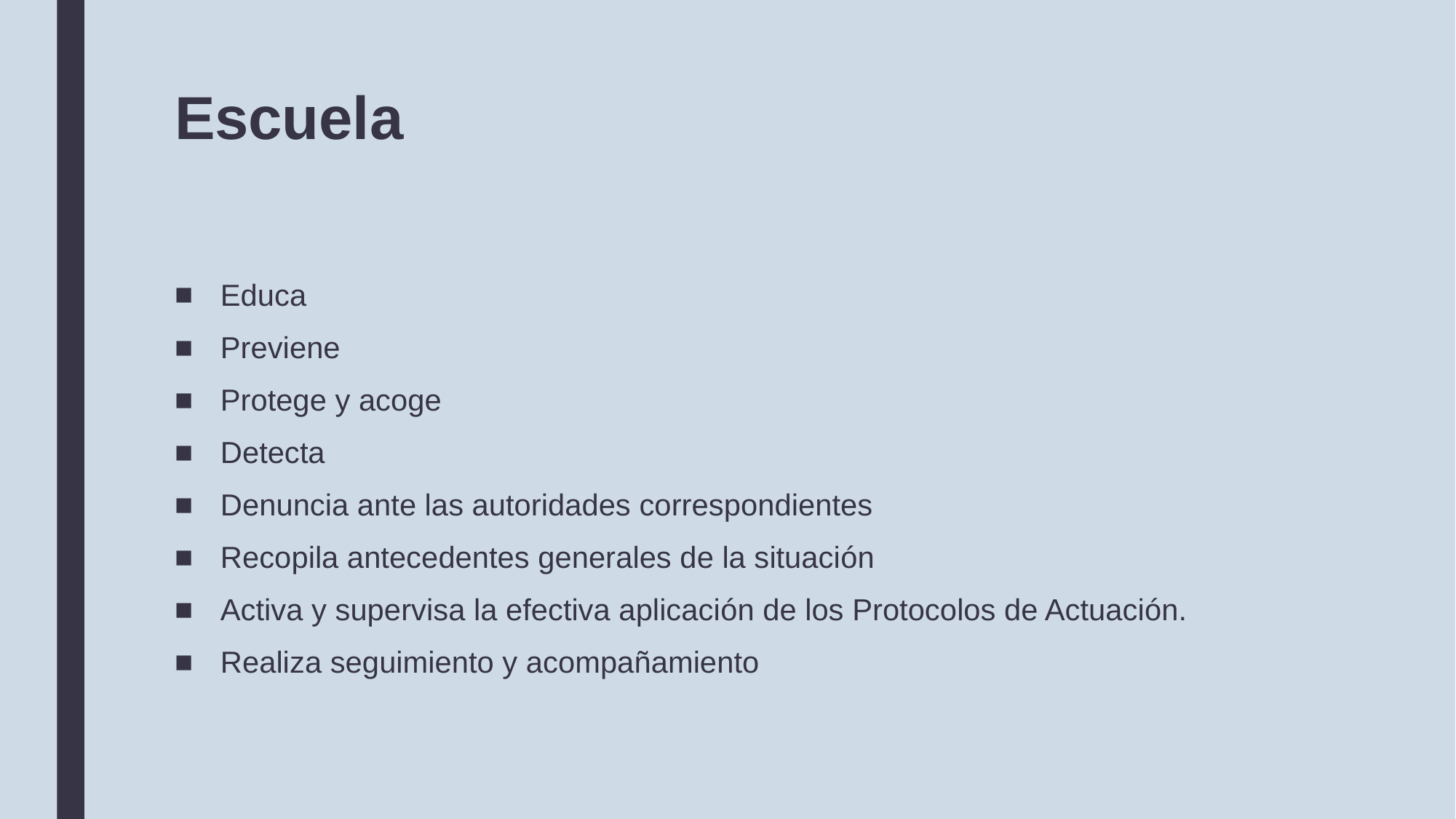

# Escuela
Educa
Previene
Protege y acoge
Detecta
Denuncia ante las autoridades correspondientes
Recopila antecedentes generales de la situación
Activa y supervisa la efectiva aplicación de los Protocolos de Actuación.
Realiza seguimiento y acompañamiento